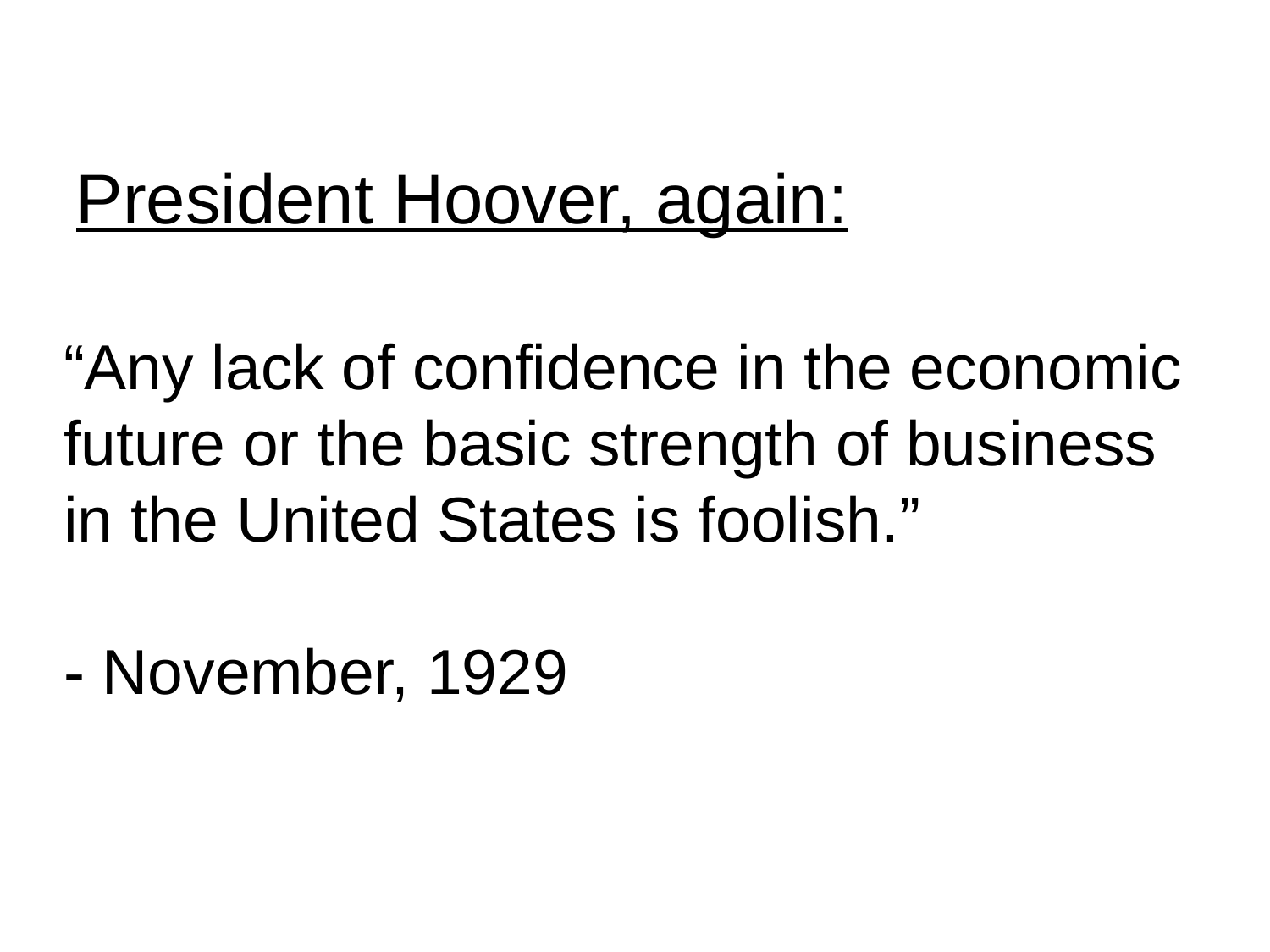

“Any lack of confidence in the economic future or the basic strength of business in the United States is foolish.”

- November, 1929

# President Hoover, again: